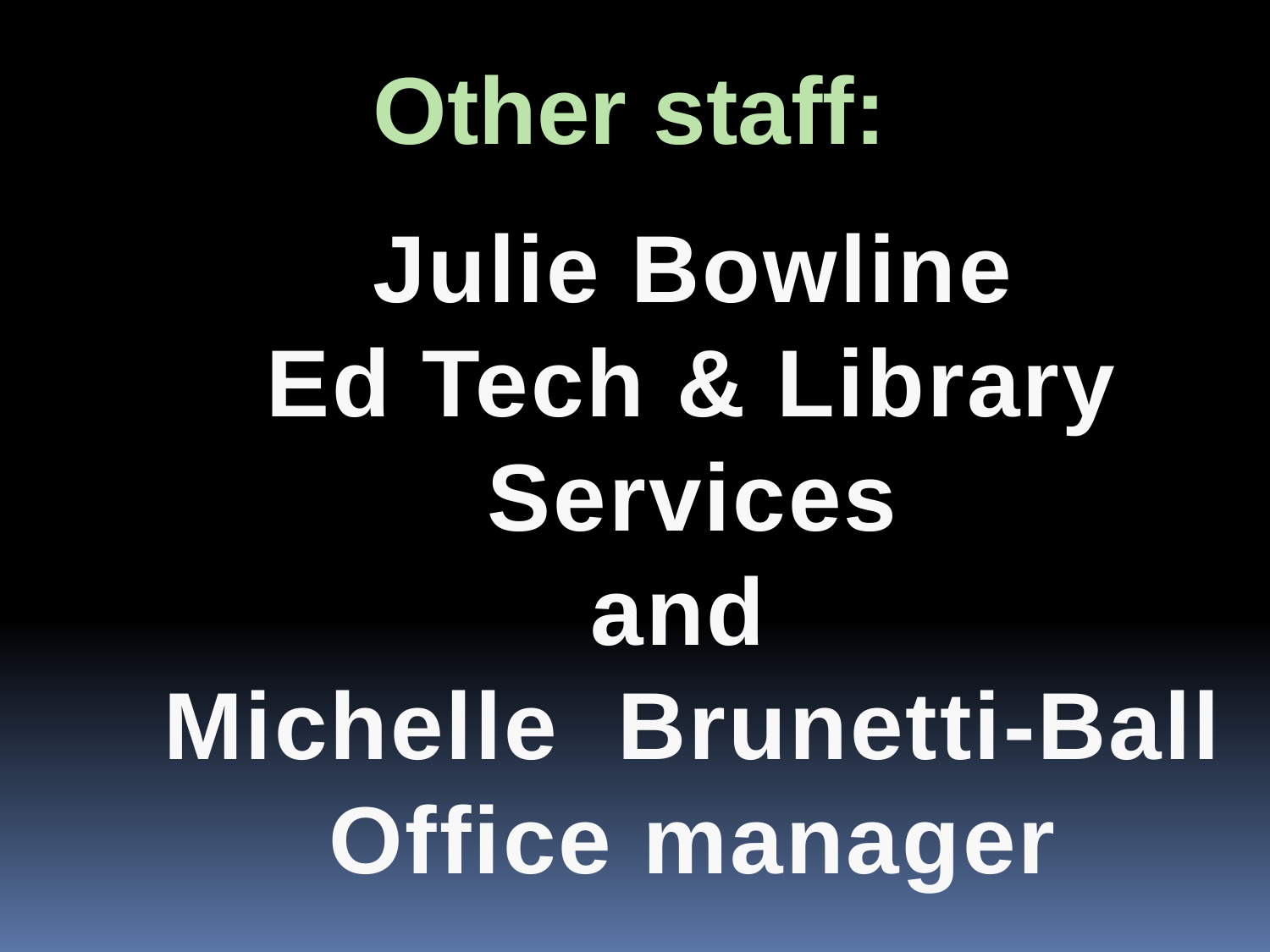

Other staff:
Julie Bowline
Ed Tech & Library Services
and
Michelle  Brunetti-Ball
Office manager